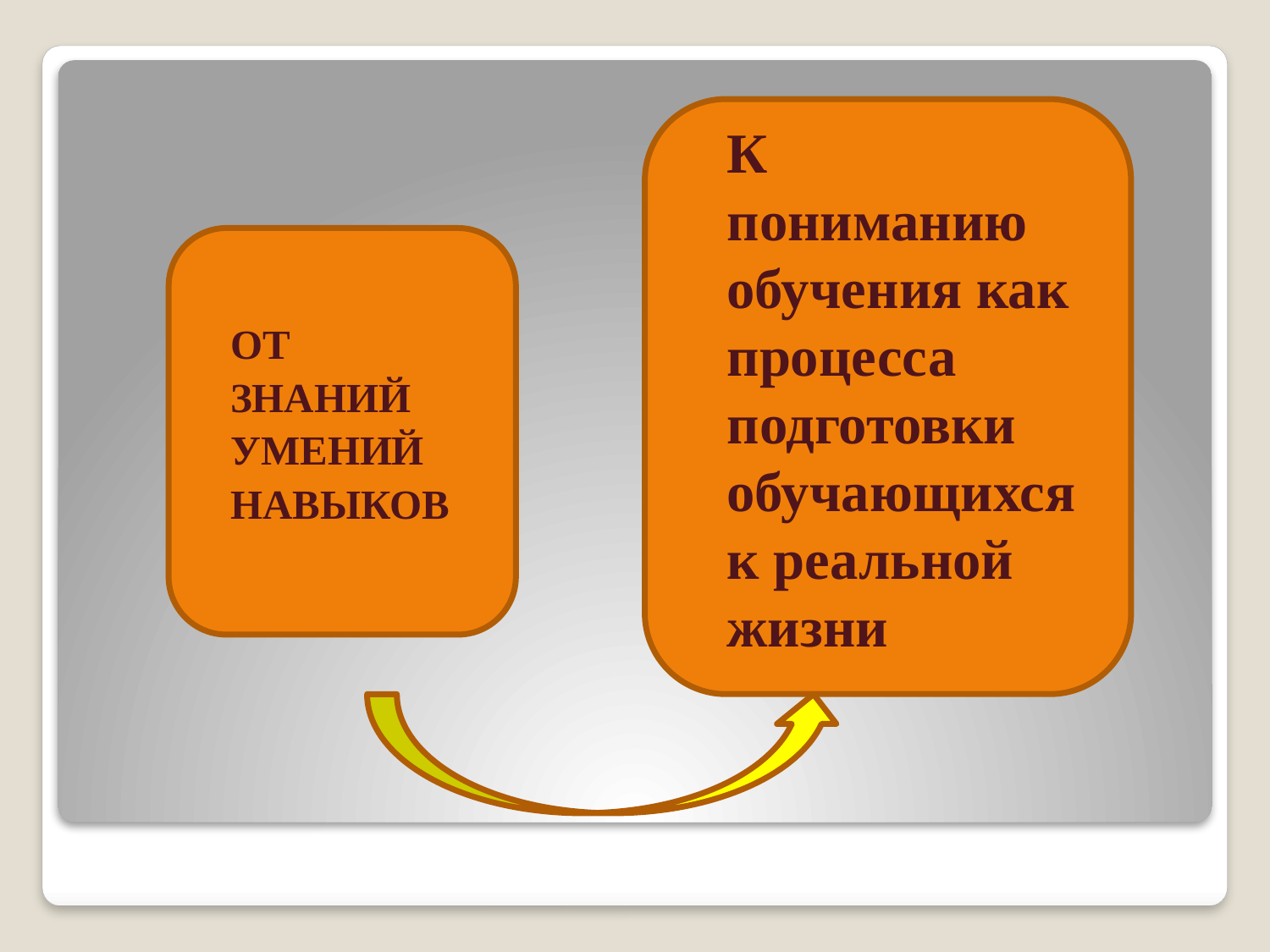

# К пониманию обучения как процесса подготовки обучающихся к реальной жизни

ОТ
ЗНАНИЙ
УМЕНИЙ
НАВЫКОВ